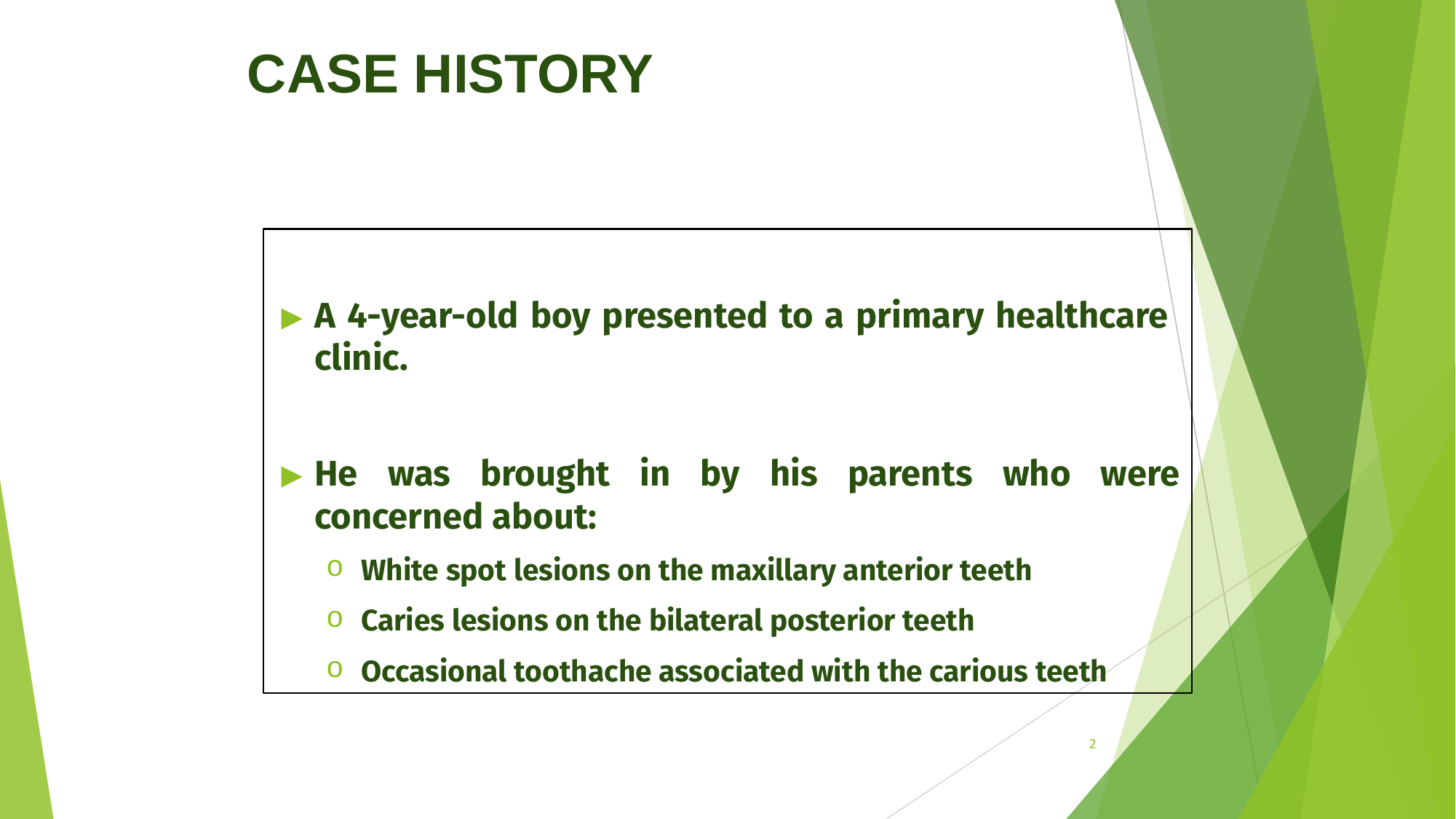

# CASE HISTORY

A 4-year-old boy presented to a primary healthcare  clinic.

He was brought in by his parents who were concerned about:
White spot lesions on the maxillary anterior teeth
Caries lesions on the bilateral posterior teeth
Occasional toothache associated with the carious teeth

2